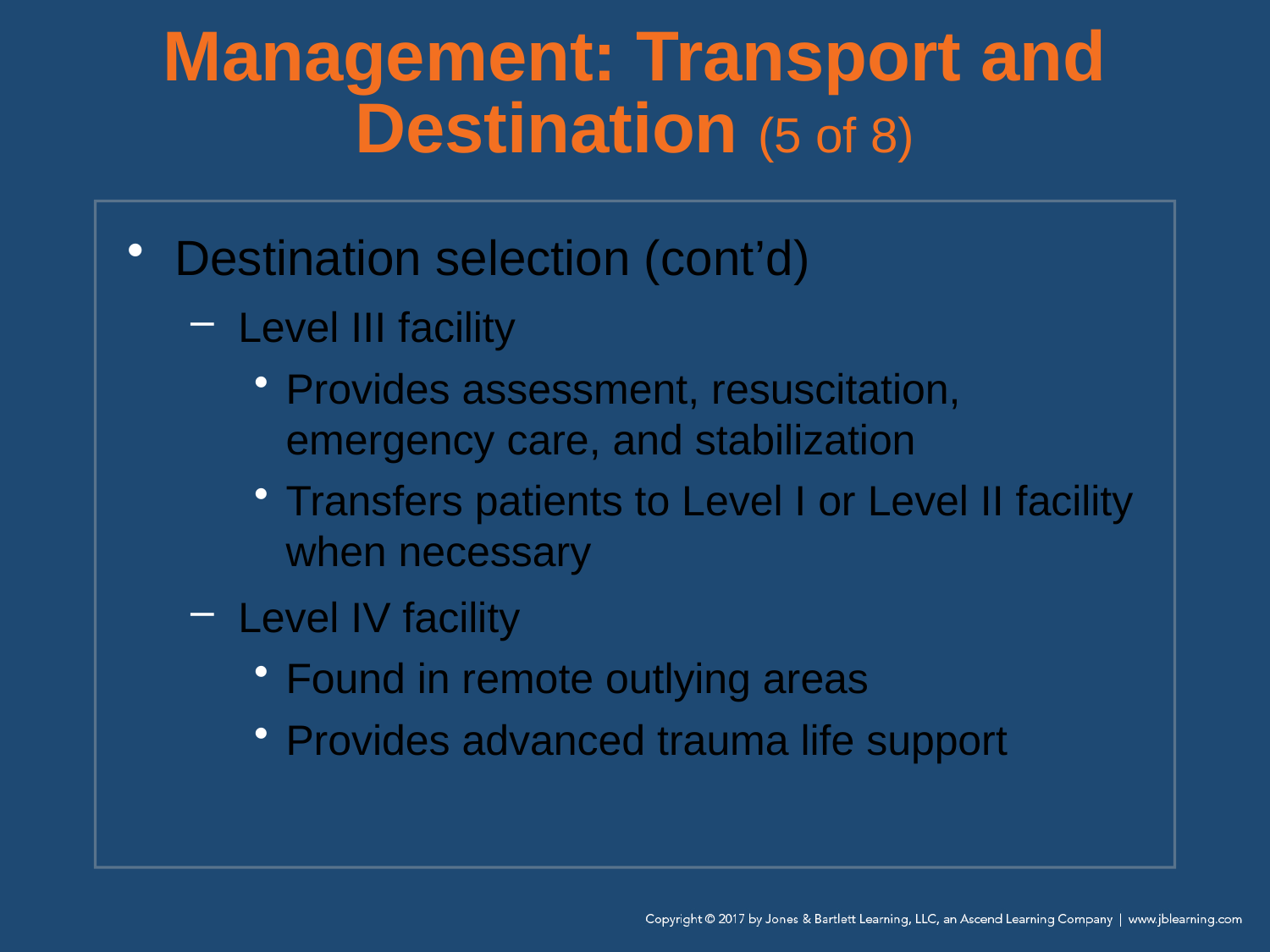

# Management: Transport and Destination (5 of 8)
Destination selection (cont’d)
Level III facility
Provides assessment, resuscitation, emergency care, and stabilization
Transfers patients to Level I or Level II facility when necessary
Level IV facility
Found in remote outlying areas
Provides advanced trauma life support